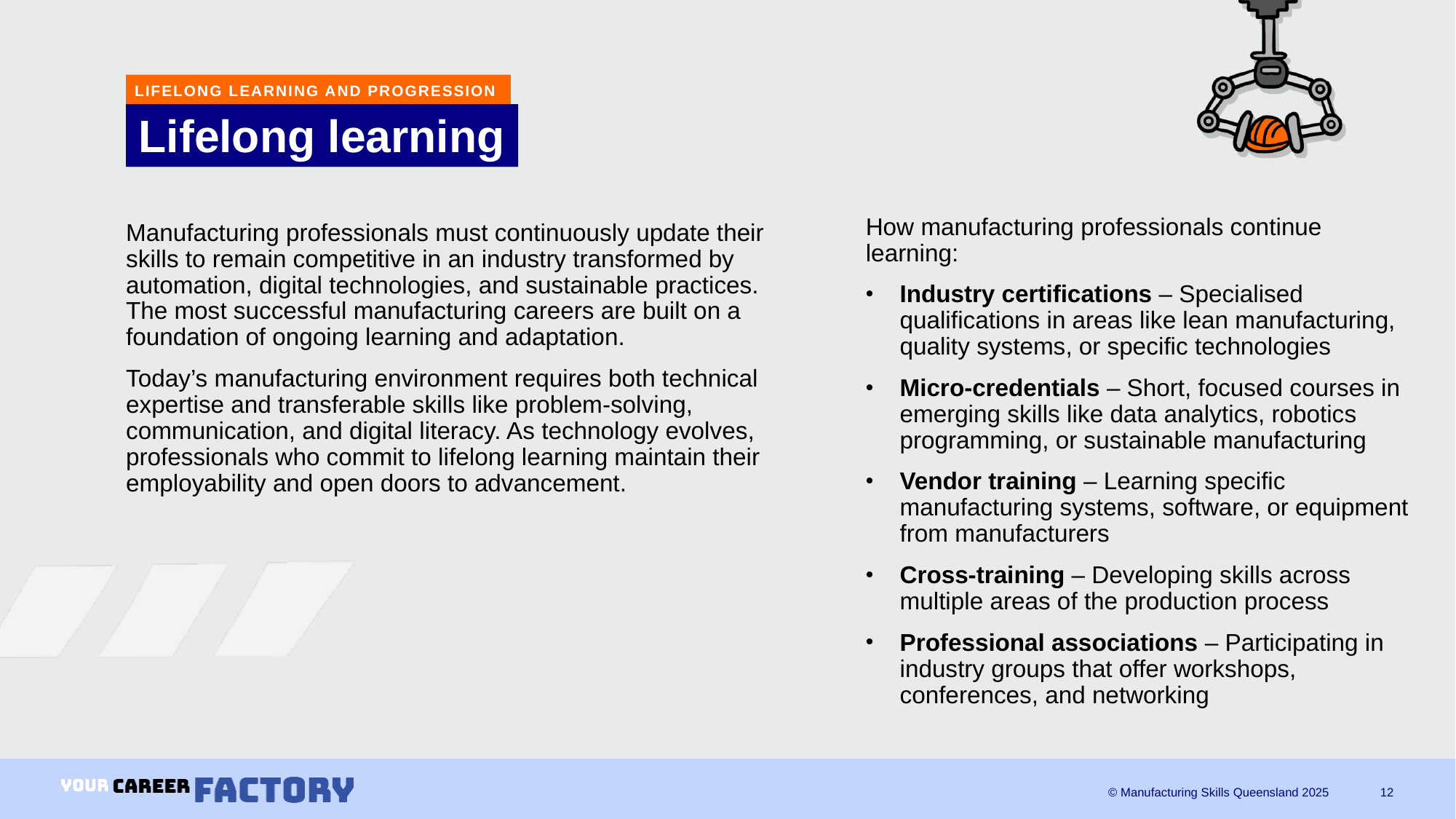

LIFELONG LEARNING AND PROGRESSION
# Lifelong learning
Manufacturing professionals must continuously update their skills to remain competitive in an industry transformed by automation, digital technologies, and sustainable practices. The most successful manufacturing careers are built on a foundation of ongoing learning and adaptation.
Today’s manufacturing environment requires both technical expertise and transferable skills like problem-solving, communication, and digital literacy. As technology evolves, professionals who commit to lifelong learning maintain their employability and open doors to advancement.
How manufacturing professionals continue learning:
Industry certifications – Specialised qualifications in areas like lean manufacturing, quality systems, or specific technologies
Micro-credentials – Short, focused courses in emerging skills like data analytics, robotics programming, or sustainable manufacturing
Vendor training – Learning specific manufacturing systems, software, or equipment from manufacturers
Cross-training – Developing skills across multiple areas of the production process
Professional associations – Participating in industry groups that offer workshops, conferences, and networking